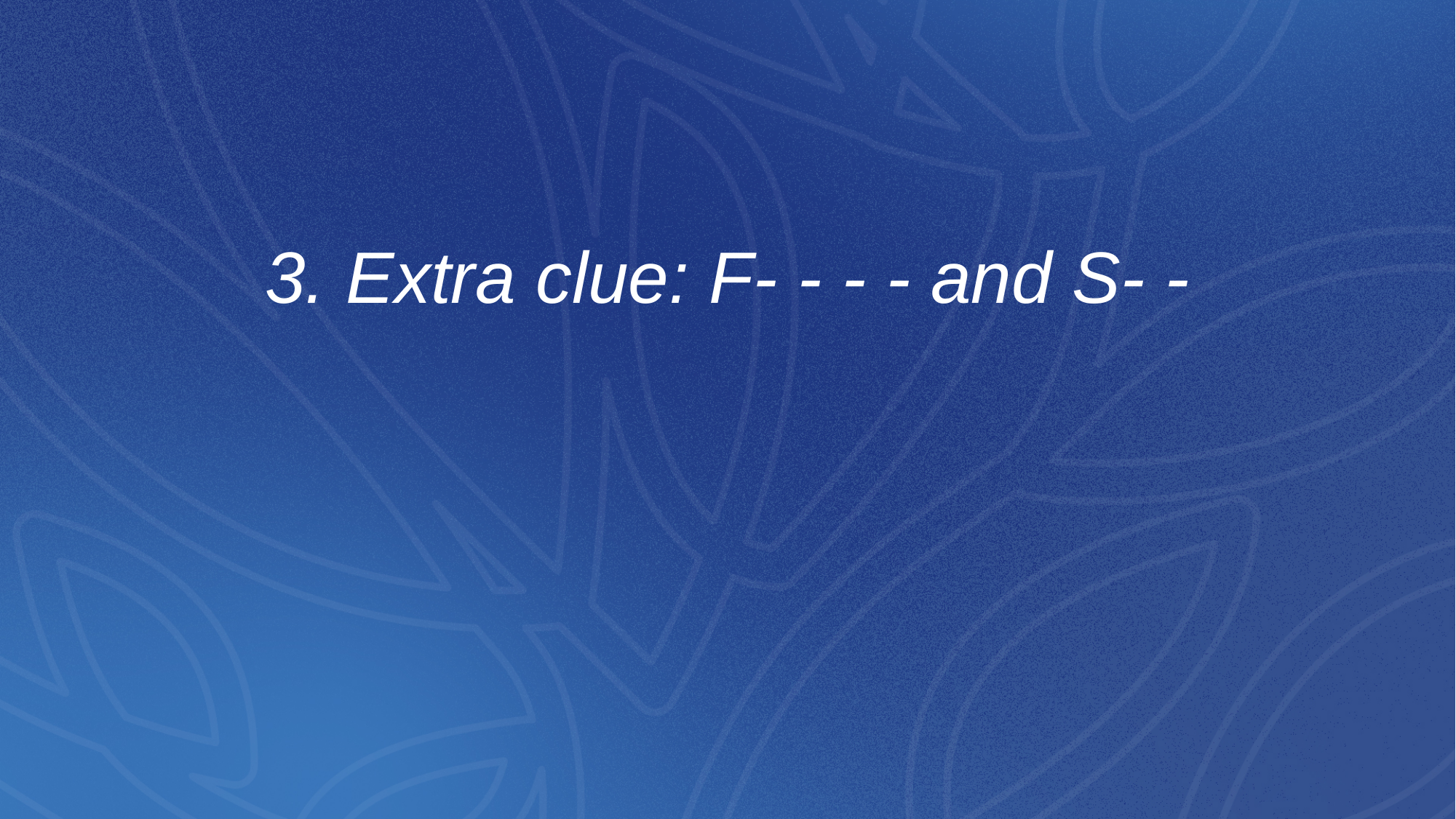

# 3. Extra clue: F- - - - and S- -